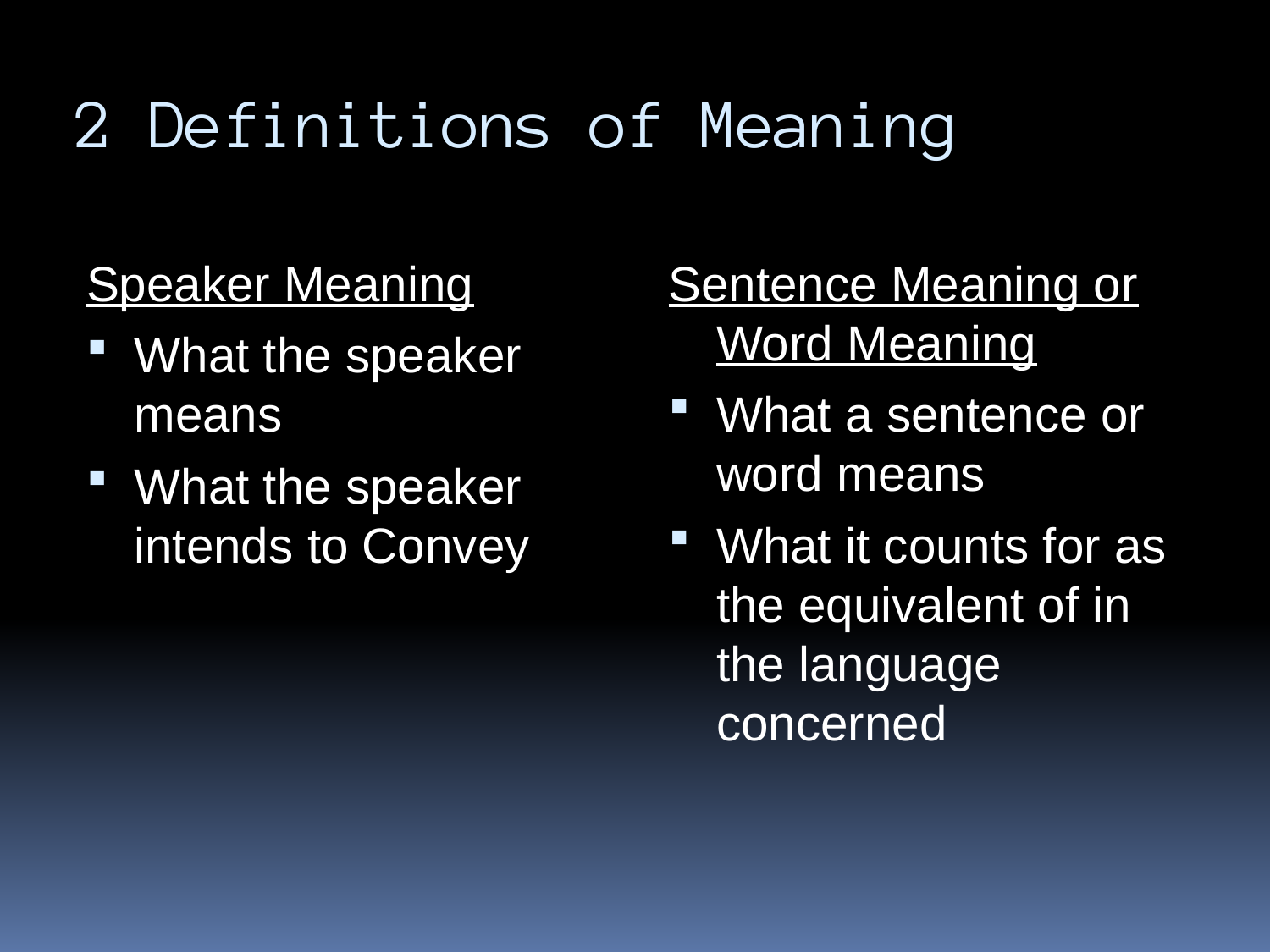

# 2 Definitions of Meaning
Speaker Meaning
What the speaker means
What the speaker intends to Convey

Sentence Meaning or Word Meaning
What a sentence or word means
What it counts for as the equivalent of in the language concerned